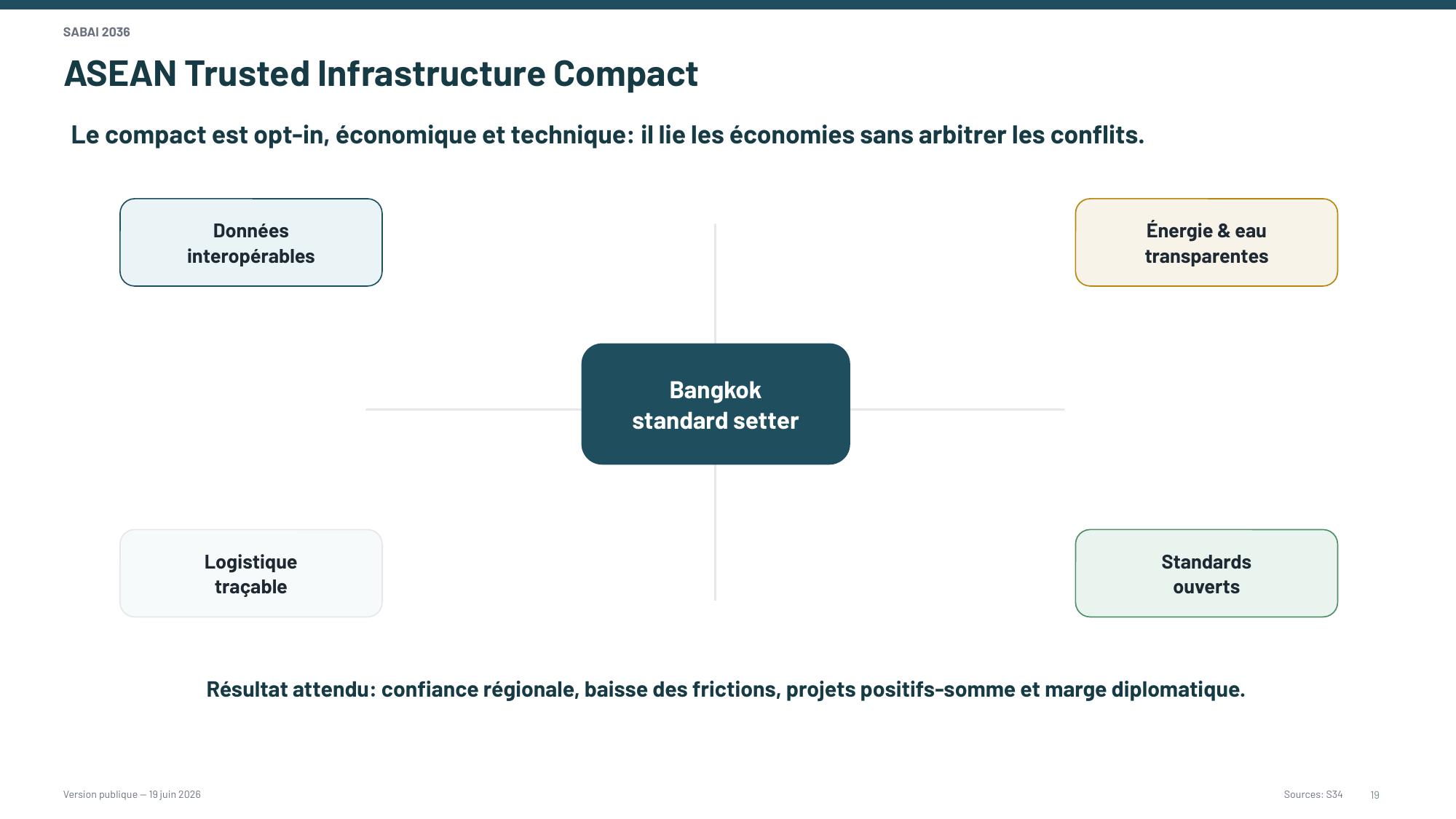

SABAI 2036
ASEAN Trusted Infrastructure Compact
Le compact est opt-in, économique et technique: il lie les économies sans arbitrer les conflits.
Données
interopérables
Énergie & eau
transparentes

Bangkok
standard setter

Logistique
traçable
Standards
ouverts
Résultat attendu: confiance régionale, baisse des frictions, projets positifs-somme et marge diplomatique.
19
Version publique — 19 juin 2026
Sources: S34